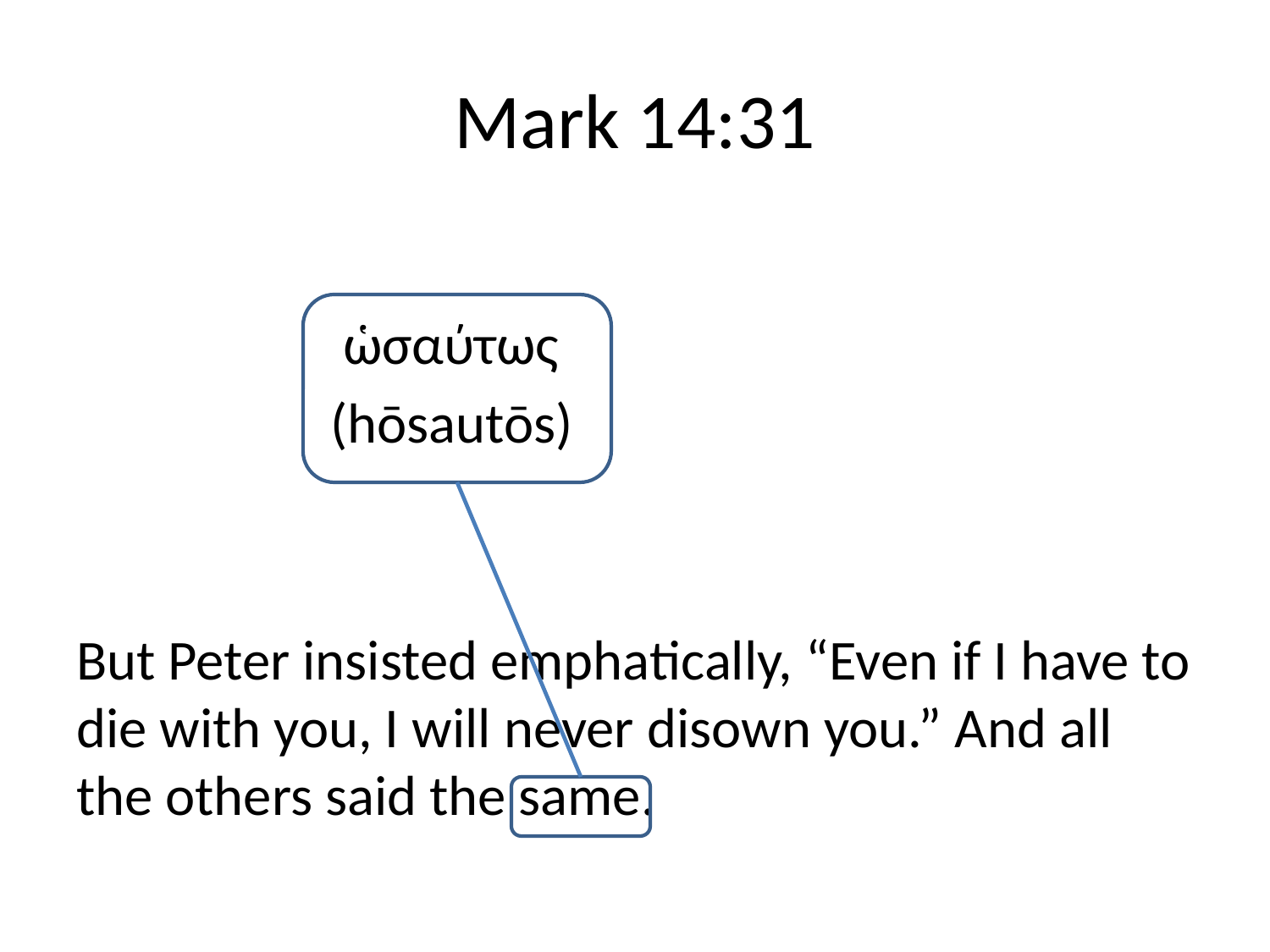

# Mark 14:31

		 ὡσαύτως
		(hōsautōs)

But Peter insisted emphatically, “Even if I have to die with you, I will never disown you.” And all the others said the same.